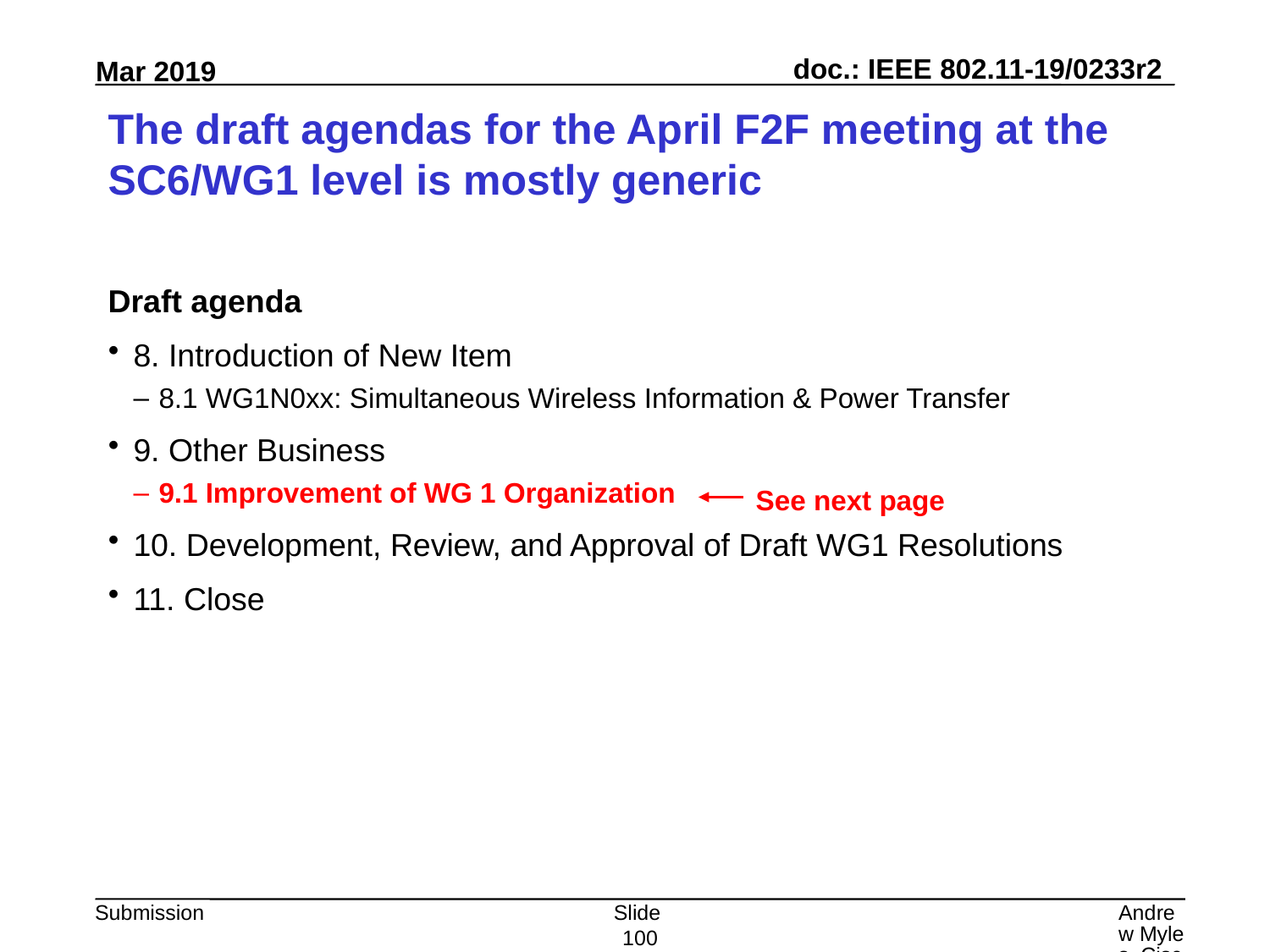

# The draft agendas for the April F2F meeting at the SC6/WG1 level is mostly generic
Draft agenda
8. Introduction of New Item
8.1 WG1N0xx: Simultaneous Wireless Information & Power Transfer
9. Other Business
9.1 Improvement of WG 1 Organization
10. Development, Review, and Approval of Draft WG1 Resolutions
11. Close
See next page
Slide 100
Andrew Myles, Cisco